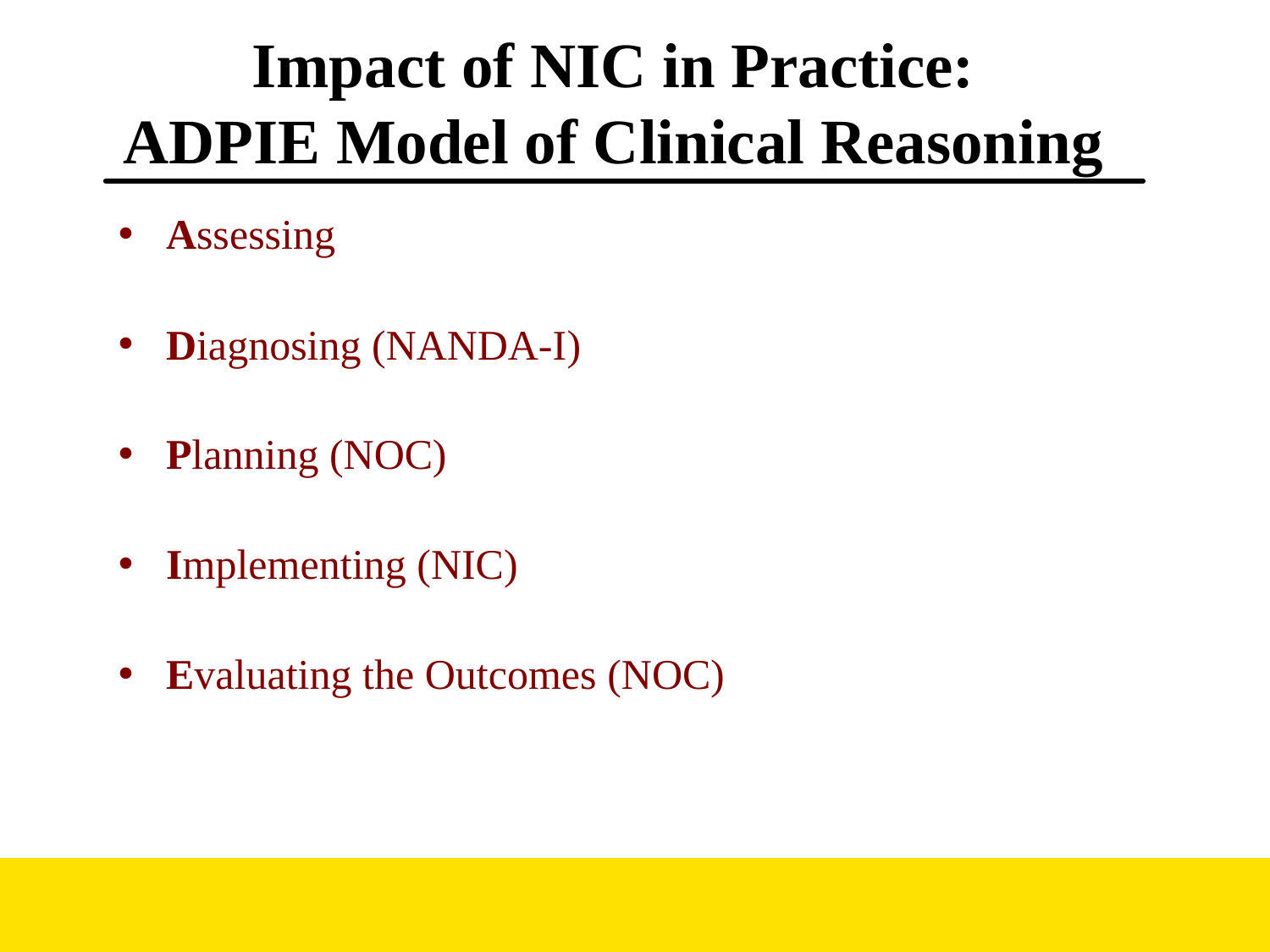

# Impact of NIC in Practice: ADPIE Model of Clinical Reasoning
Assessing
Diagnosing (NANDA-I)
Planning (NOC)
Implementing (NIC)
Evaluating the Outcomes (NOC)